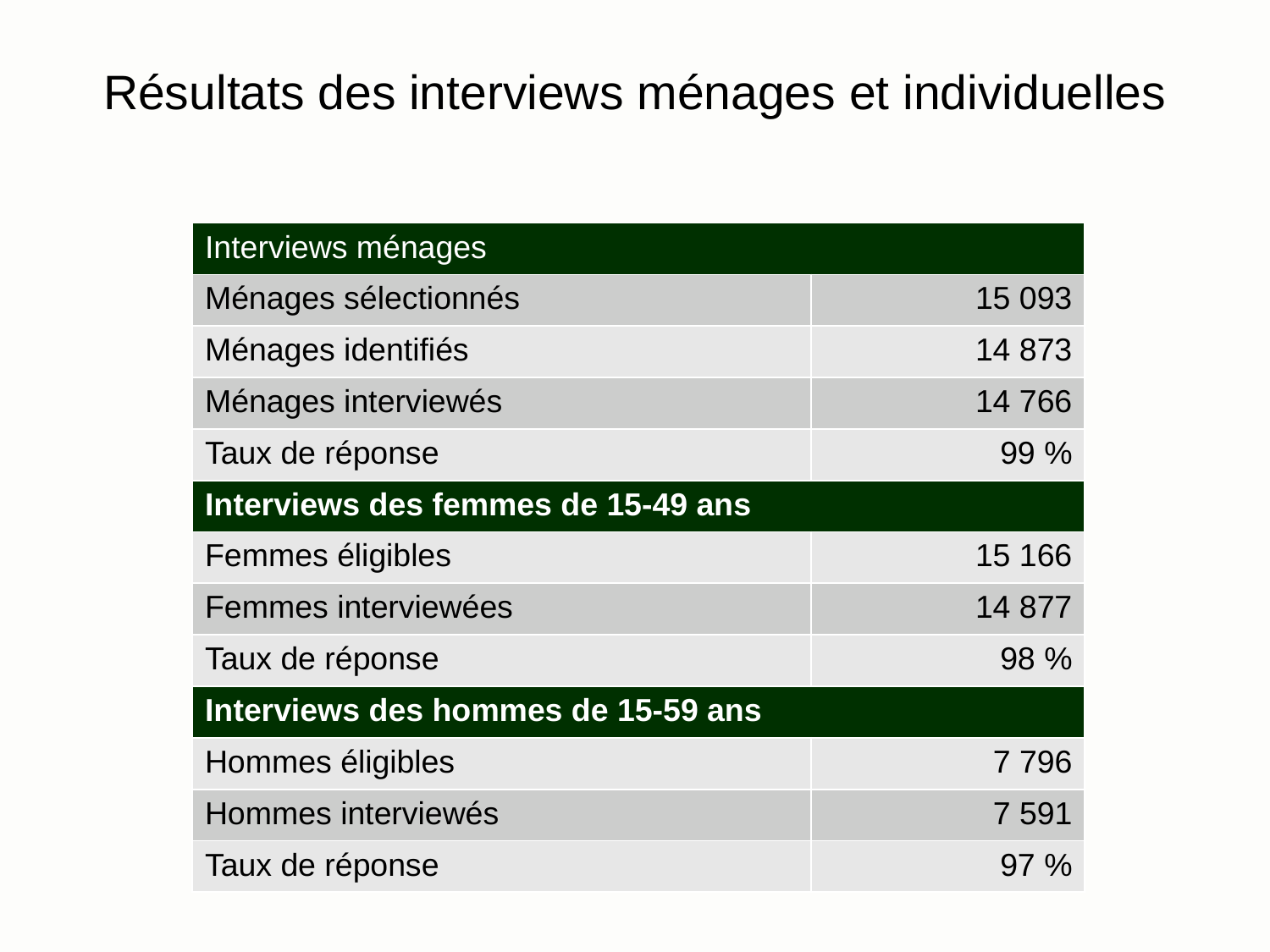

# Résultats des interviews ménages et individuelles
| Interviews ménages |  |
| --- | --- |
| Ménages sélectionnés | 15 093 |
| Ménages identifiés | 14 873 |
| Ménages interviewés | 14 766 |
| Taux de réponse | 99 % |
| Interviews des femmes de 15-49 ans |  |
| Femmes éligibles | 15 166 |
| Femmes interviewées | 14 877 |
| Taux de réponse | 98 % |
| Interviews des hommes de 15-59 ans |  |
| Hommes éligibles | 7 796 |
| Hommes interviewés | 7 591 |
| Taux de réponse | 97 % |